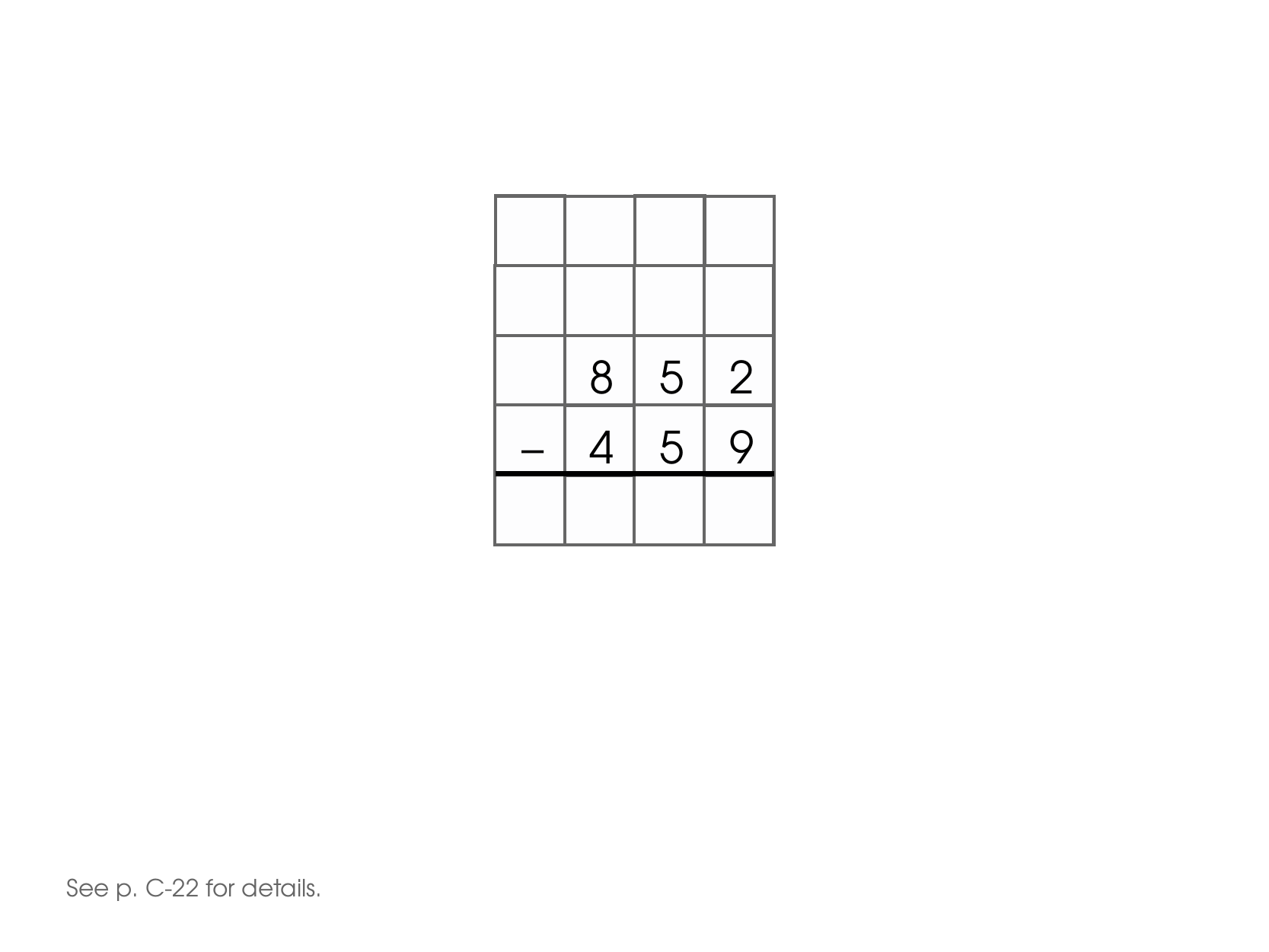

8
5
2

–
4
5
9

See p. C-22 for details.